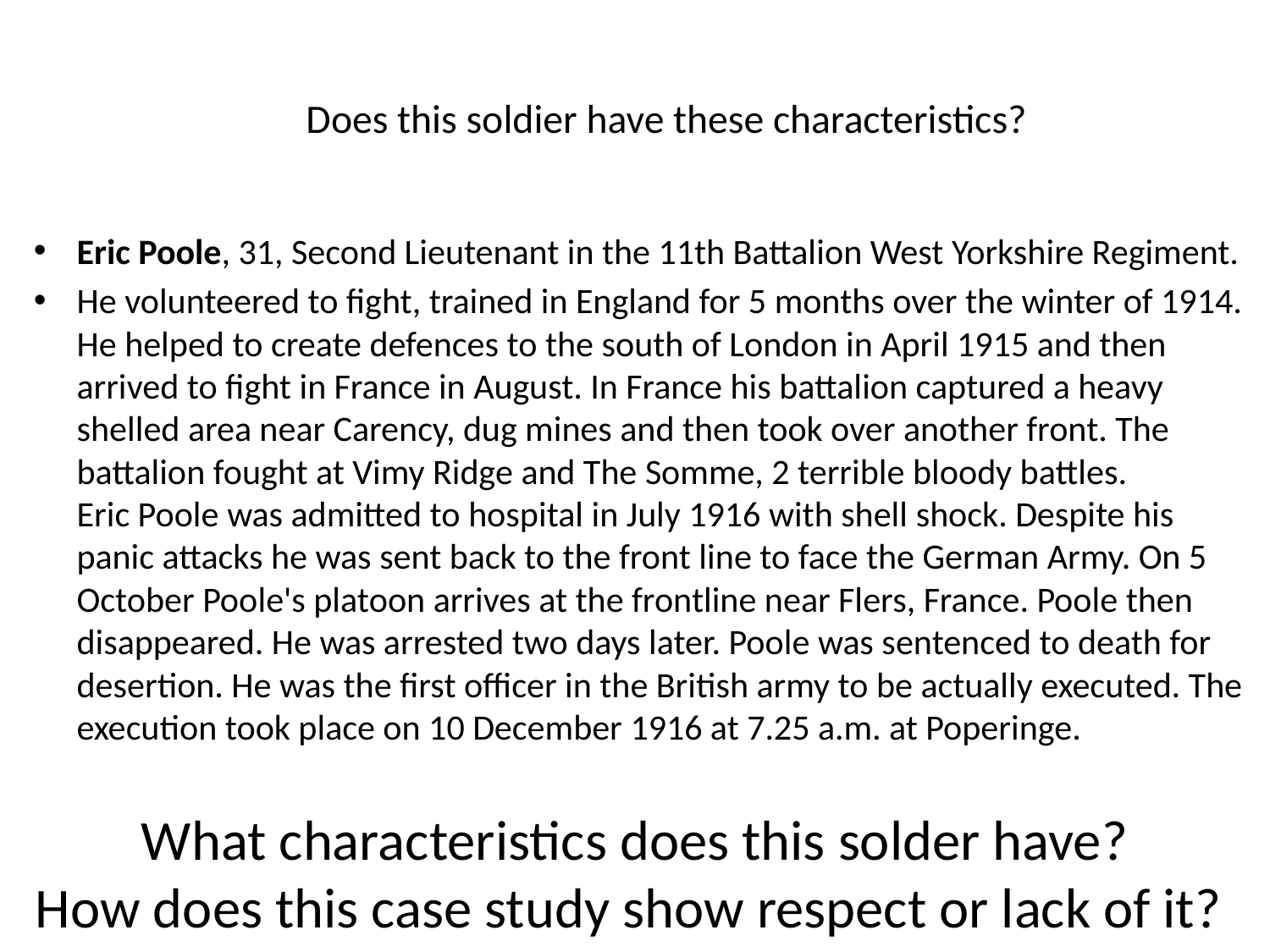

# Does this soldier have these characteristics?
Eric Poole, 31, Second Lieutenant in the 11th Battalion West Yorkshire Regiment.
He volunteered to fight, trained in England for 5 months over the winter of 1914. He helped to create defences to the south of London in April 1915 and then arrived to fight in France in August. In France his battalion captured a heavy shelled area near Carency, dug mines and then took over another front. The battalion fought at Vimy Ridge and The Somme, 2 terrible bloody battles.
Eric Poole was admitted to hospital in July 1916 with shell shock. Despite his panic attacks he was sent back to the front line to face the German Army. On 5 October Poole's platoon arrives at the frontline near Flers, France. Poole then disappeared. He was arrested two days later. Poole was sentenced to death for desertion. He was the first officer in the British army to be actually executed. The execution took place on 10 December 1916 at 7.25 a.m. at Poperinge.

What characteristics does this solder have?
How does this case study show respect or lack of it?